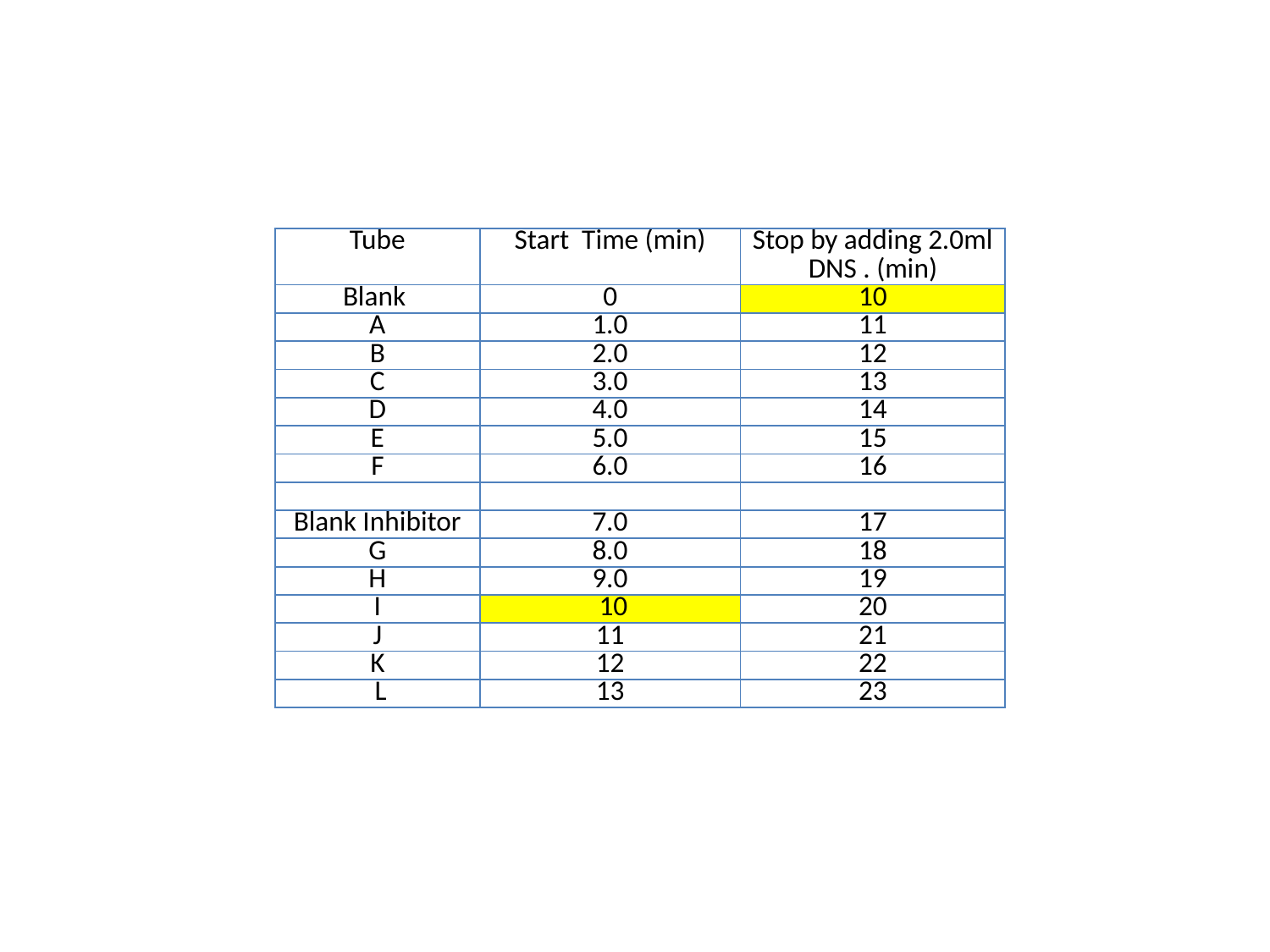

| Tube | Start Time (min) | Stop by adding 2.0ml DNS . (min) |
| --- | --- | --- |
| Blank | 0 | 10 |
| A | 1.0 | 11 |
| B | 2.0 | 12 |
| C | 3.0 | 13 |
| D | 4.0 | 14 |
| E | 5.0 | 15 |
| F | 6.0 | 16 |
|  |  |  |
| Blank Inhibitor | 7.0 | 17 |
| G | 8.0 | 18 |
| H | 9.0 | 19 |
| I | 10 | 20 |
| J | 11 | 21 |
| K | 12 | 22 |
| L | 13 | 23 |